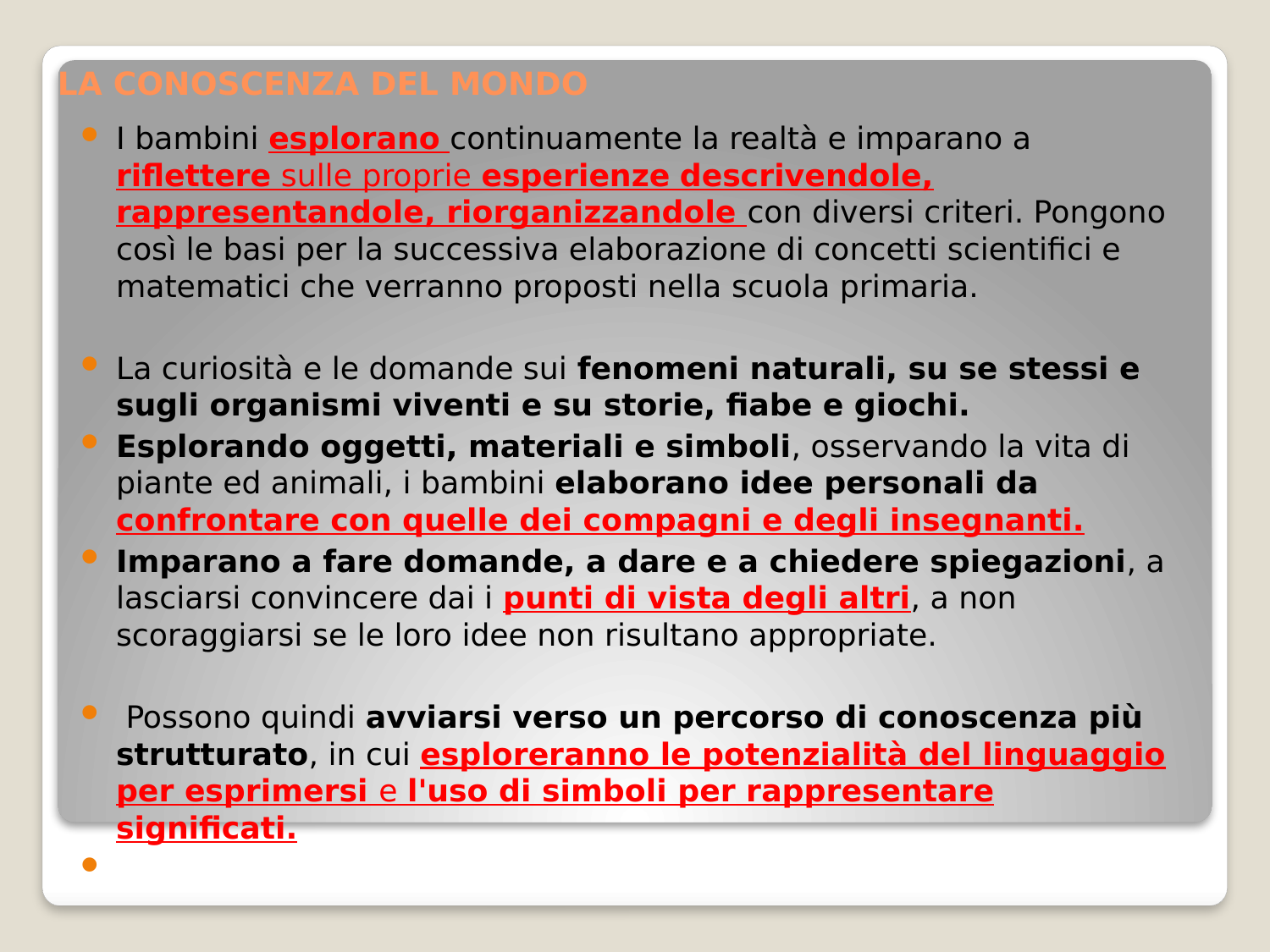

# LA CONOSCENZA DEL MONDO
I bambini esplorano continuamente la realtà e imparano a riflettere sulle proprie esperienze descrivendole, rappresentandole, riorganizzandole con diversi criteri. Pongono così le basi per la successiva elaborazione di concetti scientifici e matematici che verranno proposti nella scuola primaria.

La curiosità e le domande sui fenomeni naturali, su se stessi e sugli organismi viventi e su storie, fiabe e giochi.
Esplorando oggetti, materiali e simboli, osservando la vita di piante ed animali, i bambini elaborano idee personali da confrontare con quelle dei compagni e degli insegnanti.
Imparano a fare domande, a dare e a chiedere spiegazioni, a lasciarsi convincere dai i punti di vista degli altri, a non scoraggiarsi se le loro idee non risultano appropriate.

 Possono quindi avviarsi verso un percorso di conoscenza più strutturato, in cui esploreranno le potenzialità del linguaggio per esprimersi e l'uso di simboli per rappresentare significati.